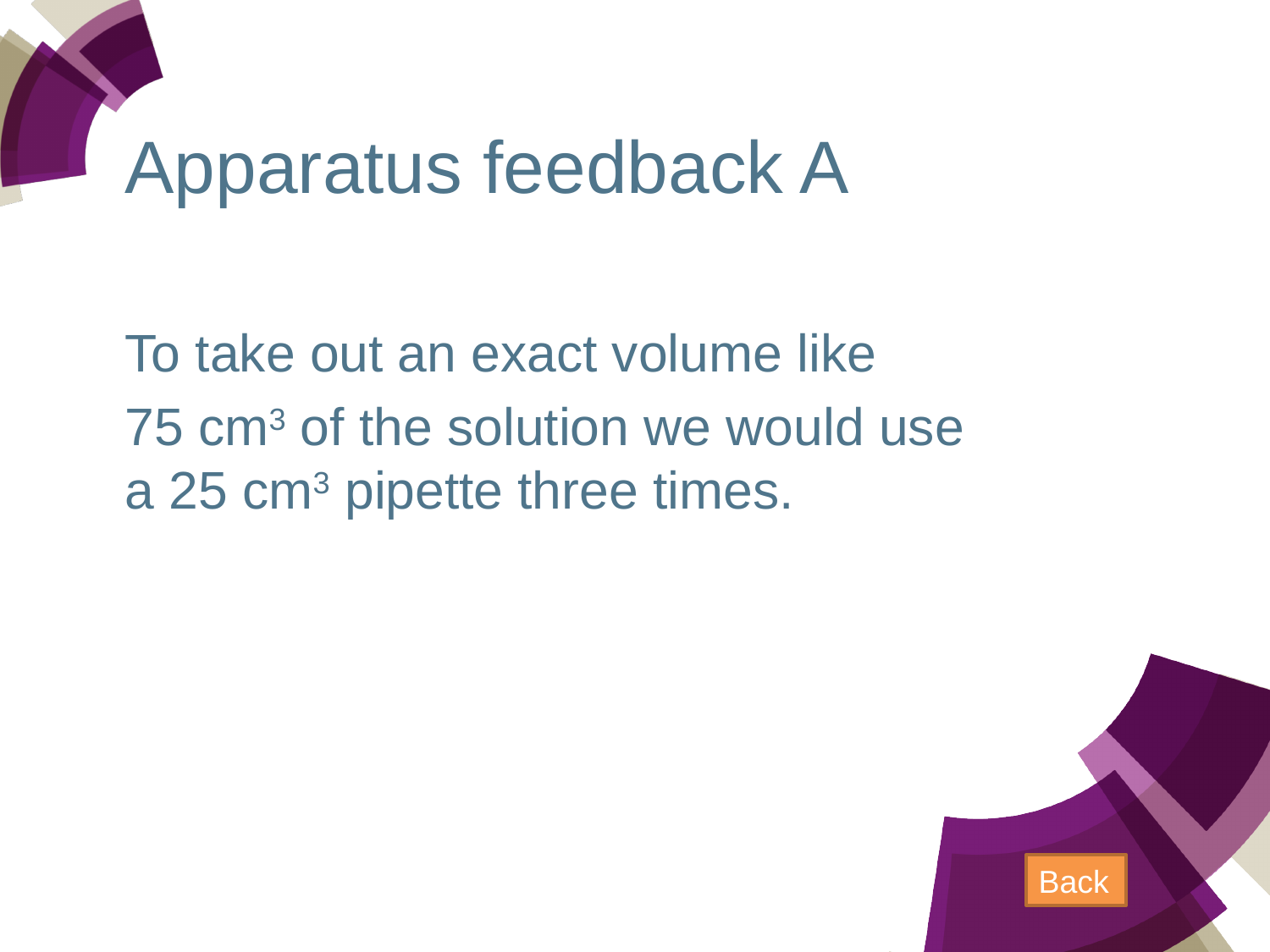

# Apparatus feedback A
To take out an exact volume like
75 cm3 of the solution we would use a 25 cm3 pipette three times.
Back